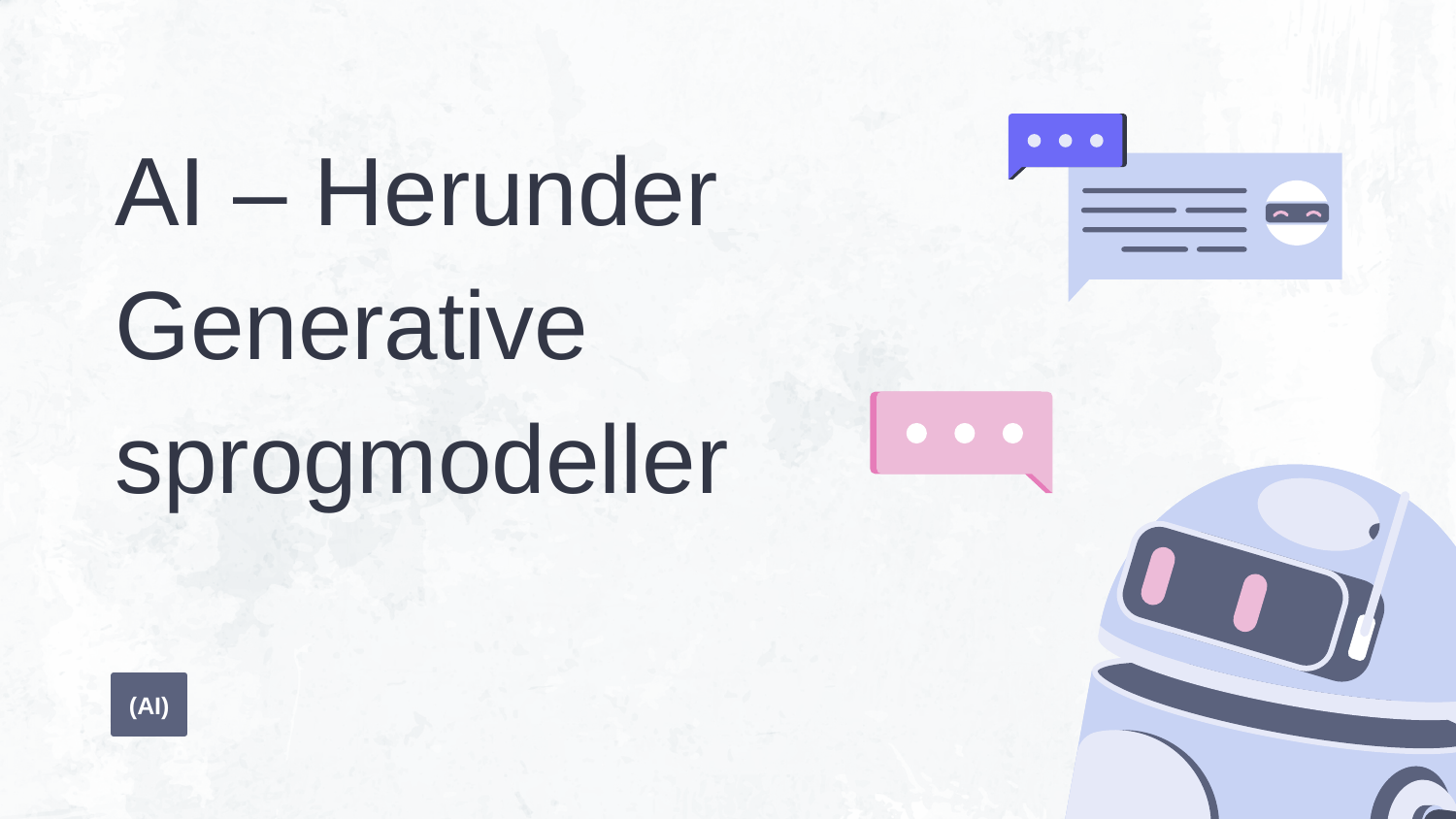

# AI – Herunder Generative sprogmodeller

(AI)